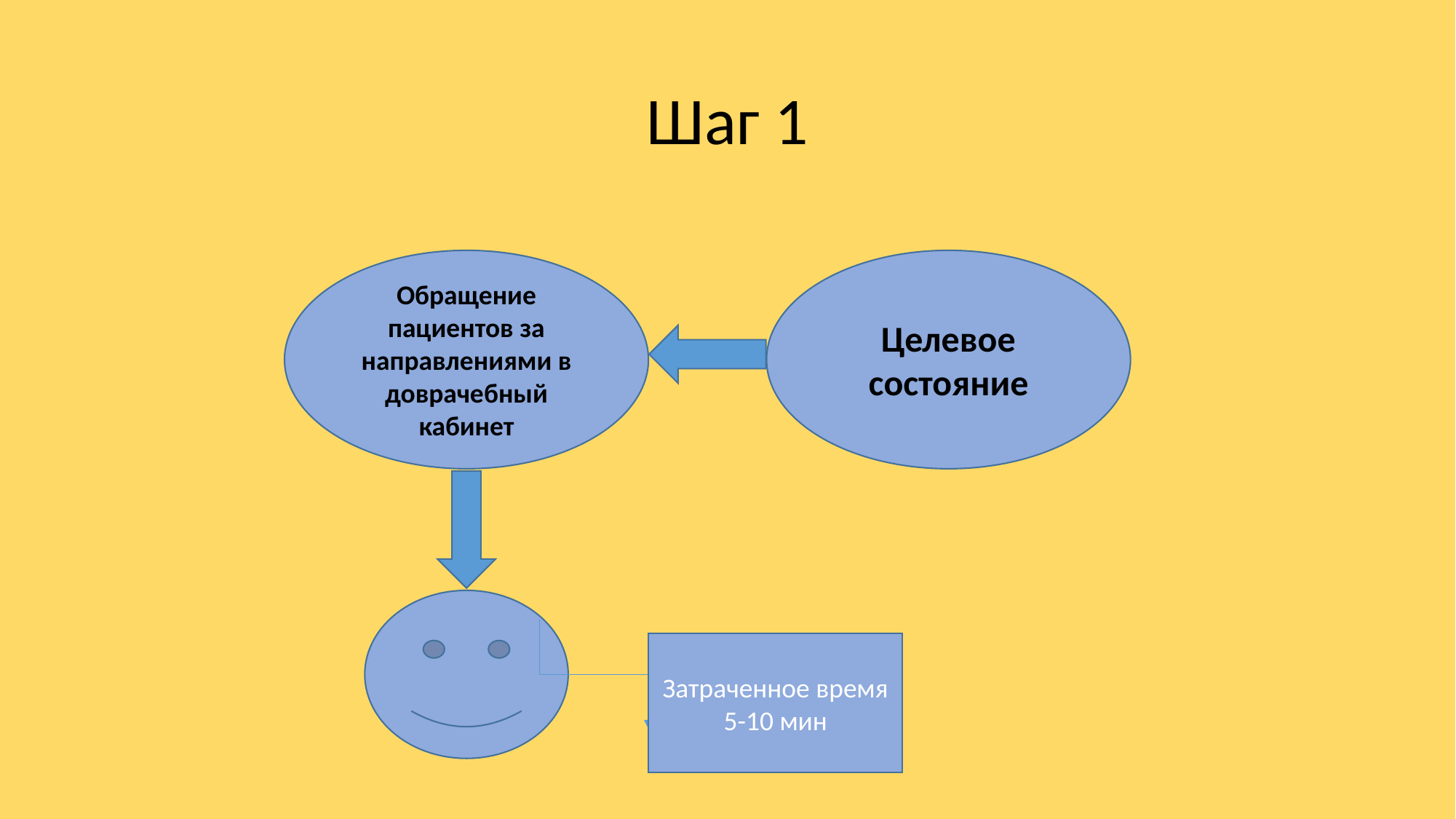

# Шаг 1
Обращение пациентов за направлениями в доврачебный кабинет
Целевое состояние

Затраченное время 5-10 мин